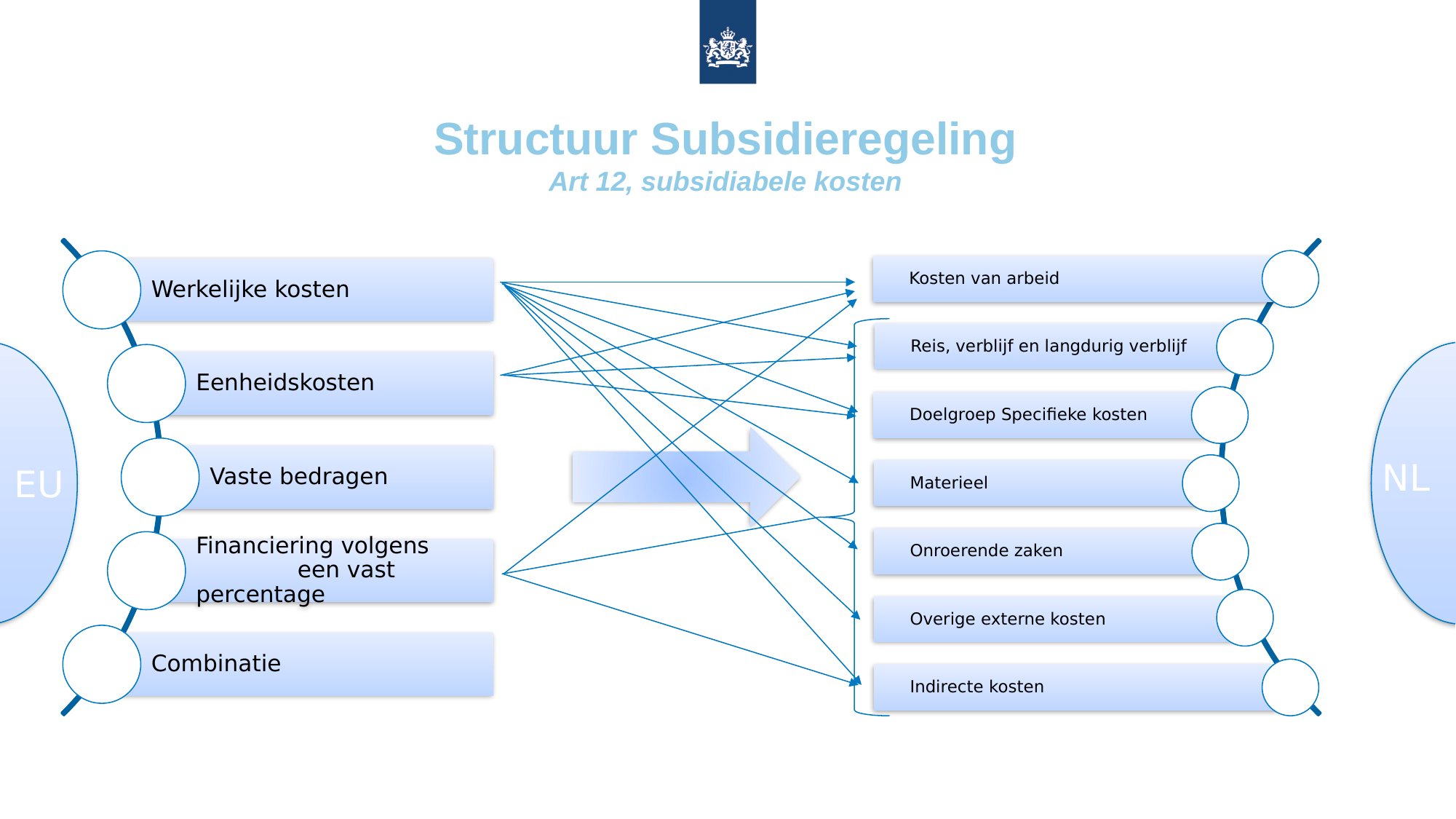

Structuur Subsidieregeling
Art 12, subsidiabele kosten

Werkelijke kosten
Eenheidskosten
Vaste bedragen
Financiering volgens                       een vast percentage
Combinatie

Kosten van arbeid

Reis, verblijf en langdurig verblijf

Doelgroep Specifieke kosten

NL

EU

Materieel

Onroerende zaken

Overige externe kosten

Indirecte kosten